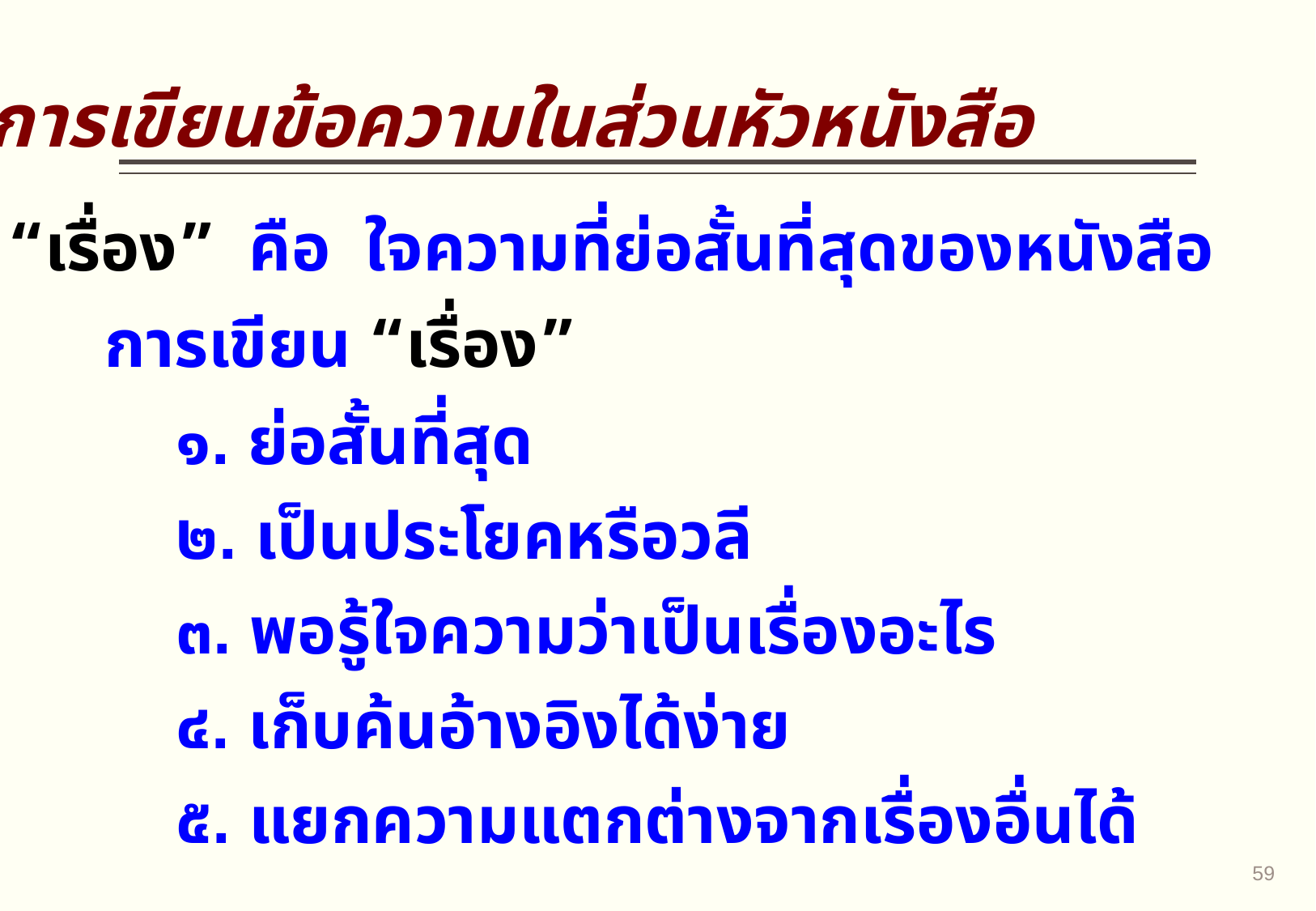

การเขียนข้อความในส่วนหัวหนังสือ
“เรื่อง”  คือ  ใจความที่ย่อสั้นที่สุดของหนังสือ
การเขียน “เรื่อง”
๑. ย่อสั้นที่สุด
๒. เป็นประโยคหรือวลี
๓. พอรู้ใจความว่าเป็นเรื่องอะไร
๔. เก็บค้นอ้างอิงได้ง่าย
๕. แยกความแตกต่างจากเรื่องอื่นได้
59